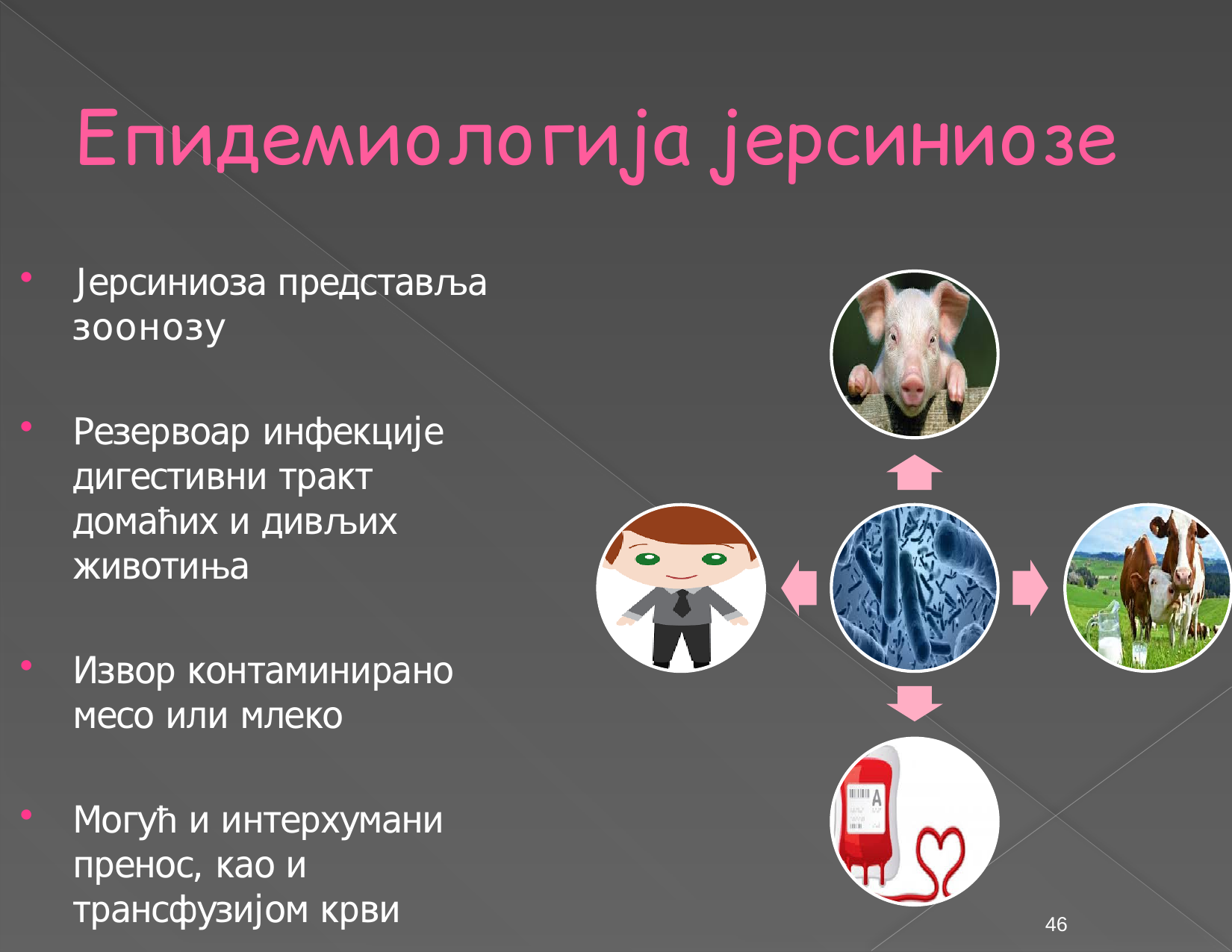

# Епидемиологија јерсиниозе

Јерсиниоза представља зоонозу

Резервоар инфекције дигестивни тракт домаћих и дивљих животиња

Извор контаминирано месо или млеко

Могућ и интерхумани пренос, као и трансфузијом крви
46